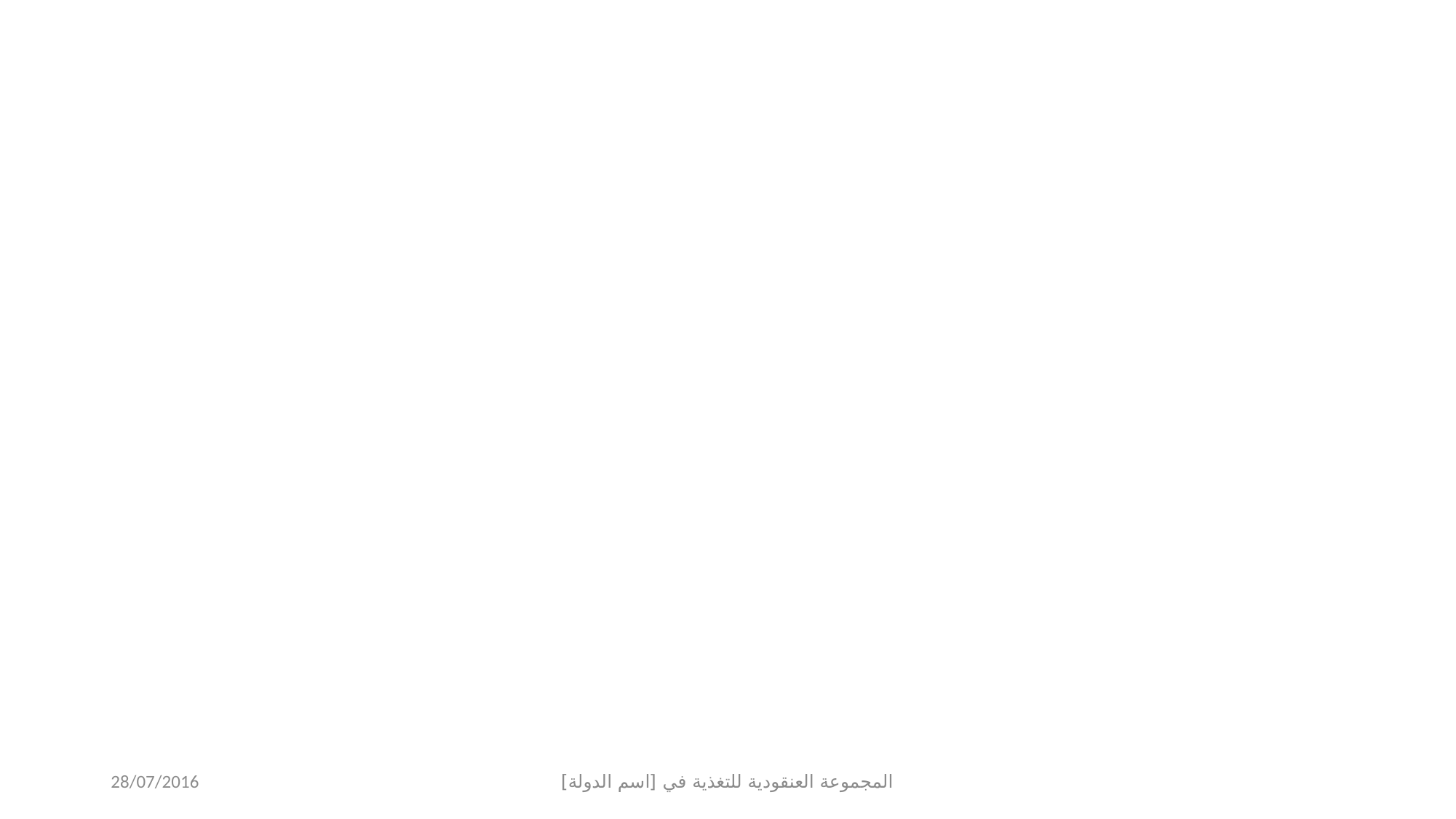

#
28/07/2016
المجموعة العنقودية للتغذية في [اسم الدولة]